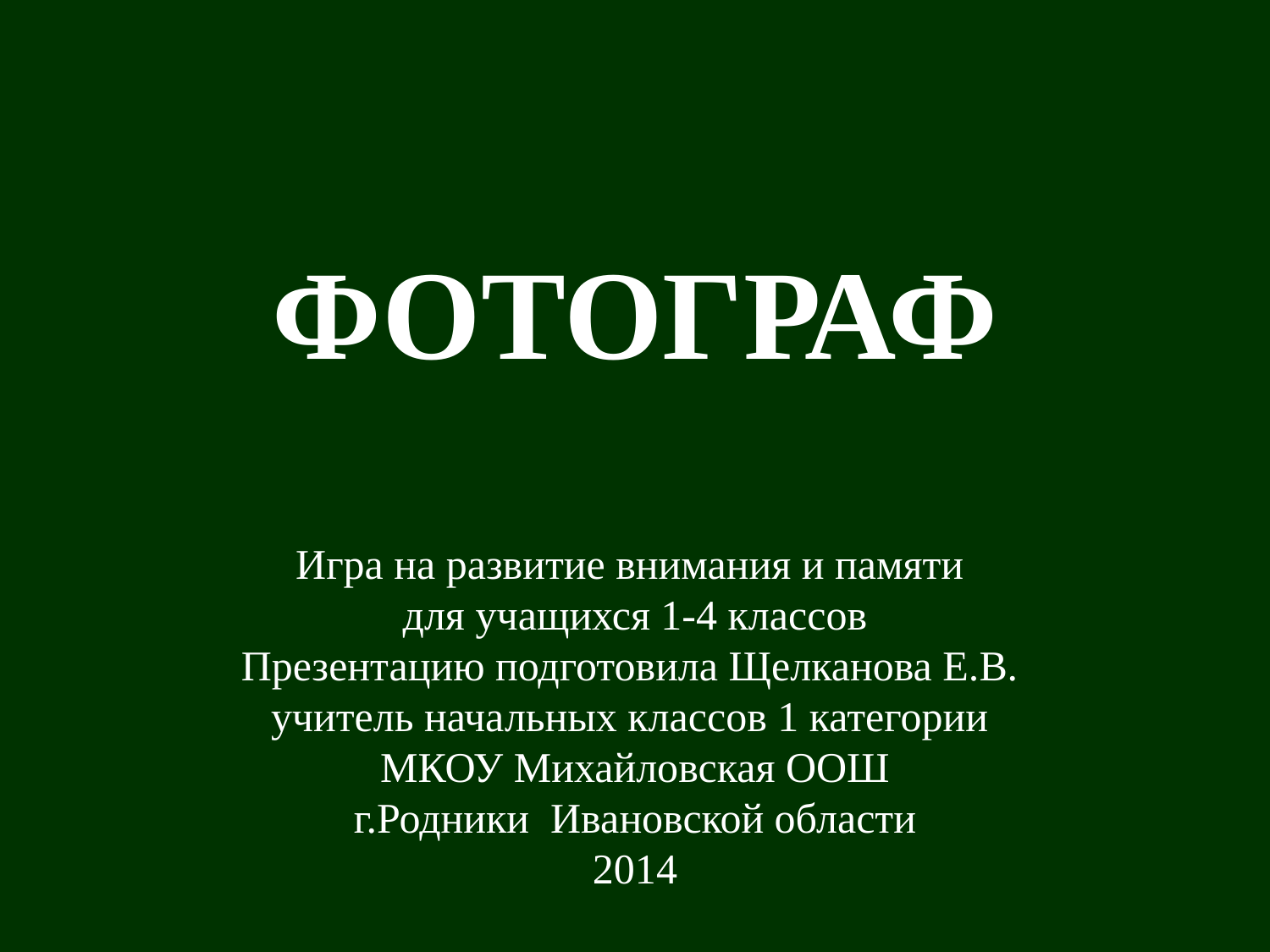

ФОТОГРАФ

Игра на развитие внимания и памяти
для учащихся 1-4 классов
Презентацию подготовила Щелканова Е.В.
учитель начальных классов 1 категории
МКОУ Михайловская ООШ
г.Родники  Ивановской области
2014